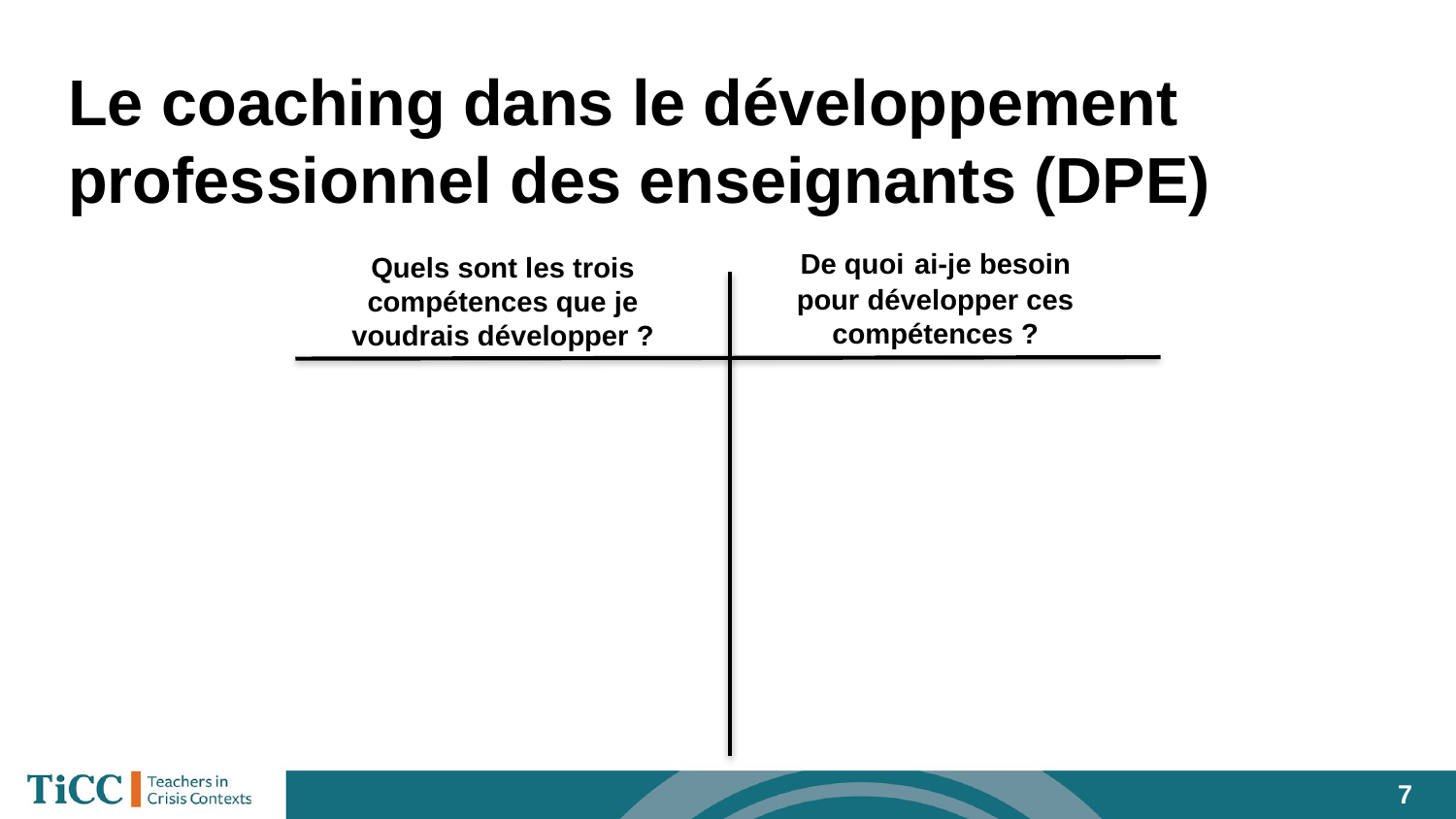

# Le coaching dans le développement professionnel des enseignants (DPE)
De quoi ai-je besoin pour développer ces compétences ?
Quels sont les trois compétences que je voudrais développer ?
7